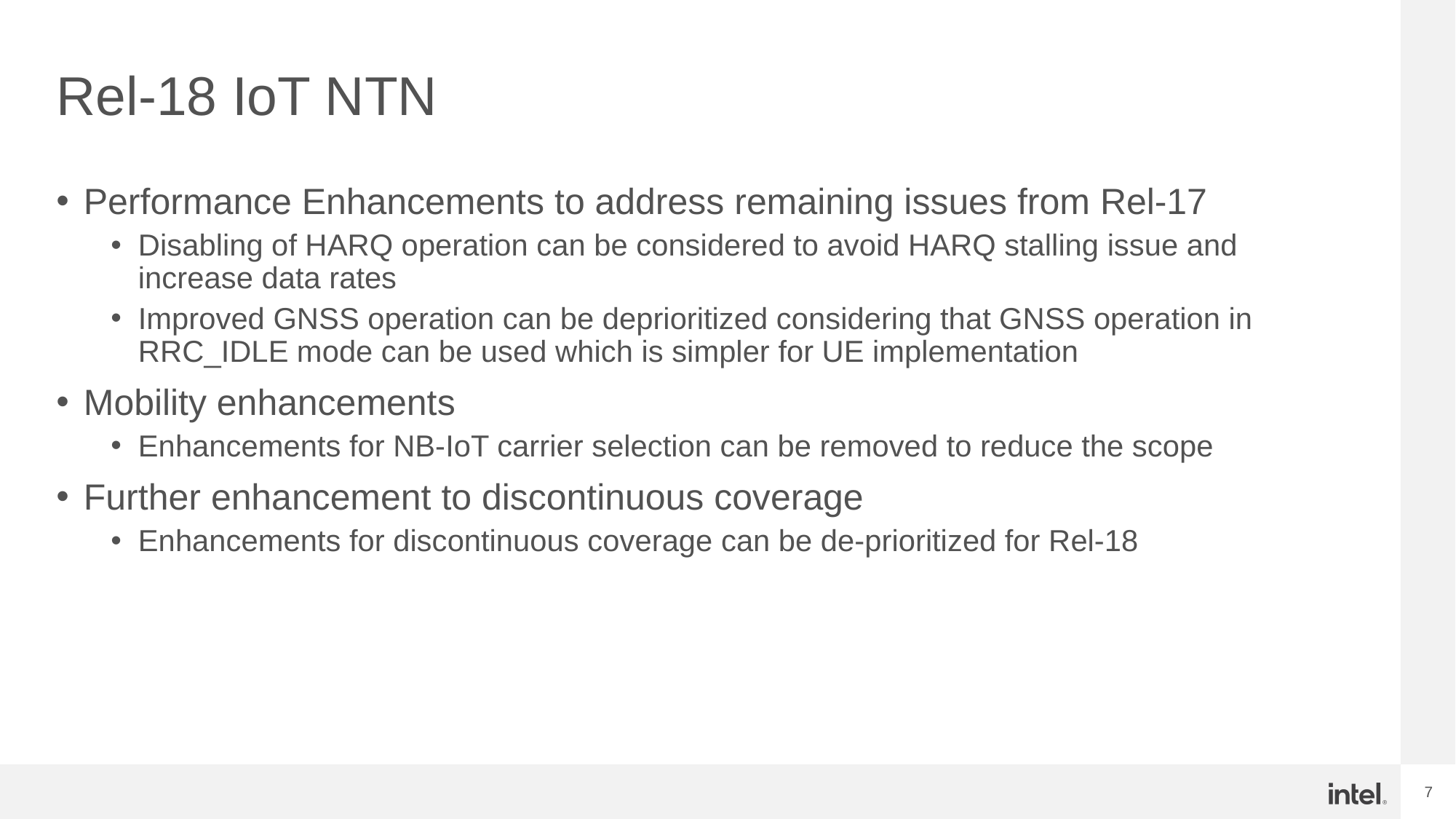

# Rel-18 IoT NTN
Performance Enhancements to address remaining issues from Rel-17
Disabling of HARQ operation can be considered to avoid HARQ stalling issue and increase data rates
Improved GNSS operation can be deprioritized considering that GNSS operation in RRC_IDLE mode can be used which is simpler for UE implementation
Mobility enhancements
Enhancements for NB-IoT carrier selection can be removed to reduce the scope
Further enhancement to discontinuous coverage
Enhancements for discontinuous coverage can be de-prioritized for Rel-18